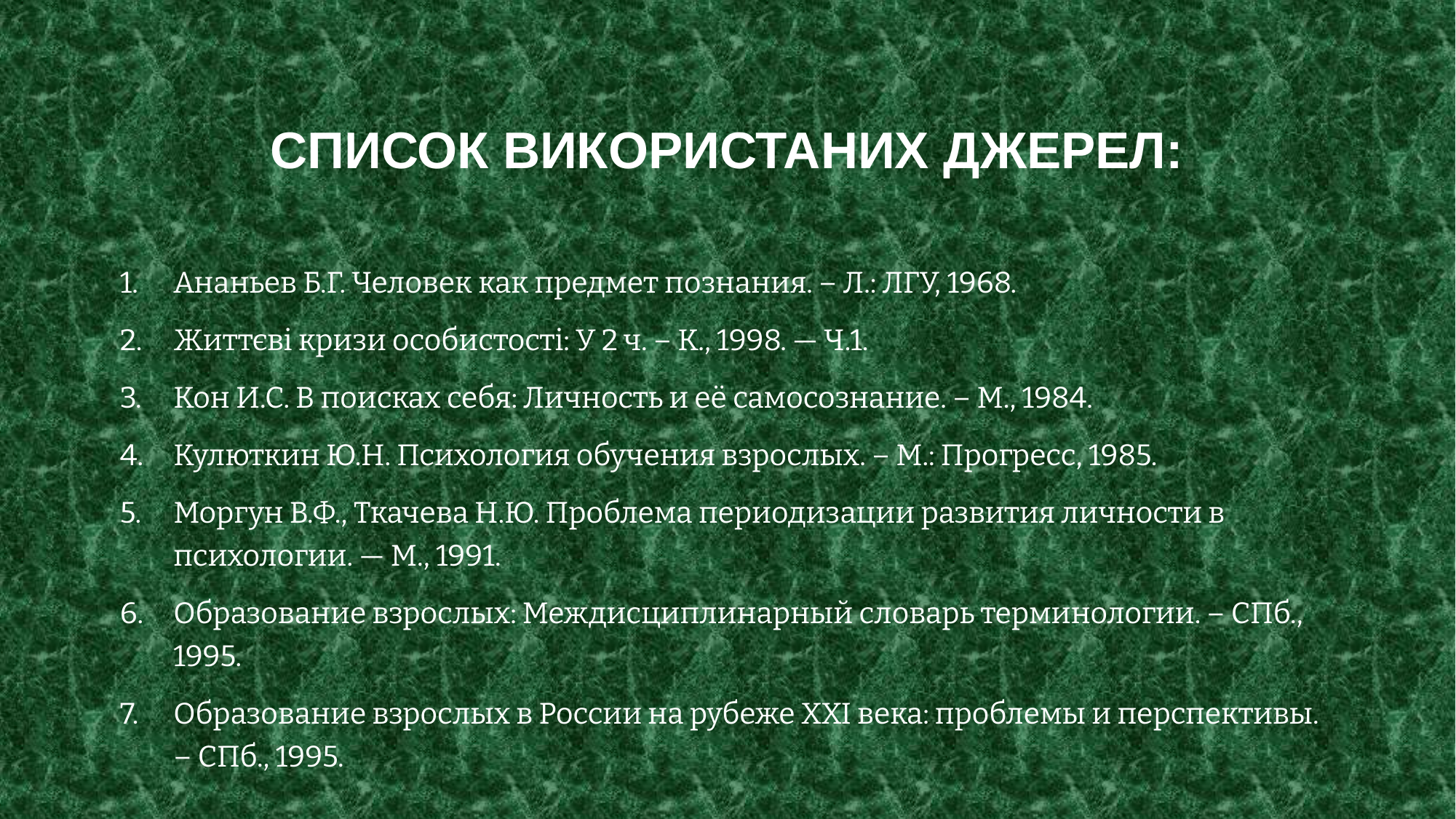

# Список використаних джерел:
Ананьев Б.Г. Человек как предмет познания. – Л.: ЛГУ, 1968.
Життєві кризи особистості: У 2 ч. – К., 1998. — Ч.1.
Кон И.С. В поисках себя: Личность и её самосознание. – М., 1984.
Кулюткин Ю.Н. Психология обучения взрослых. – М.: Прогресс, 1985.
Моргун В.Ф., Ткачева Н.Ю. Проблема периодизации развития личности в психологии. — М., 1991.
Образование взрослых: Междисциплинарный словарь терминологии. – СПб., 1995.
Образование взрослых в России на рубеже XXI века: проблемы и перспективы. – СПб., 1995.